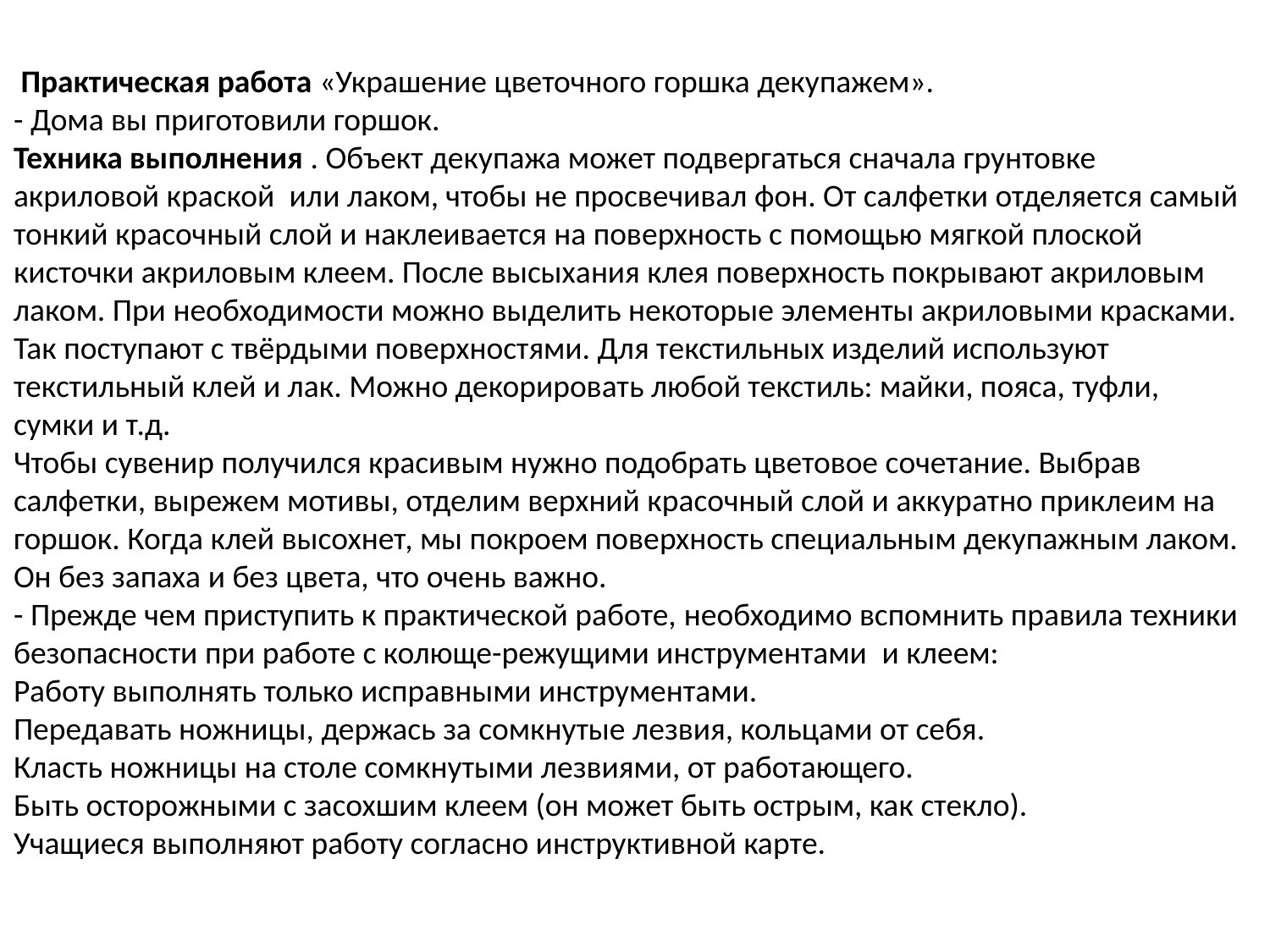

Практическая работа «Украшение цветочного горшка декупажем».
- Дома вы приготовили горшок.
Техника выполнения . Объект декупажа может подвергаться сначала грунтовке акриловой краской  или лаком, чтобы не просвечивал фон. От салфетки отделяется самый тонкий красочный слой и наклеивается на поверхность с помощью мягкой плоской кисточки акриловым клеем. После высыхания клея поверхность покрывают акриловым лаком. При необходимости можно выделить некоторые элементы акриловыми красками. Так поступают с твёрдыми поверхностями. Для текстильных изделий используют текстильный клей и лак. Можно декорировать любой текстиль: майки, пояса, туфли, сумки и т.д.
Чтобы сувенир получился красивым нужно подобрать цветовое сочетание. Выбрав салфетки, вырежем мотивы, отделим верхний красочный слой и аккуратно приклеим на горшок. Когда клей высохнет, мы покроем поверхность специальным декупажным лаком. Он без запаха и без цвета, что очень важно.
- Прежде чем приступить к практической работе, необходимо вспомнить правила техники безопасности при работе с колюще-режущими инструментами  и клеем:
Работу выполнять только исправными инструментами.
Передавать ножницы, держась за сомкнутые лезвия, кольцами от себя.
Класть ножницы на столе сомкнутыми лезвиями, от работающего.
Быть осторожными с засохшим клеем (он может быть острым, как стекло).
Учащиеся выполняют работу согласно инструктивной карте.